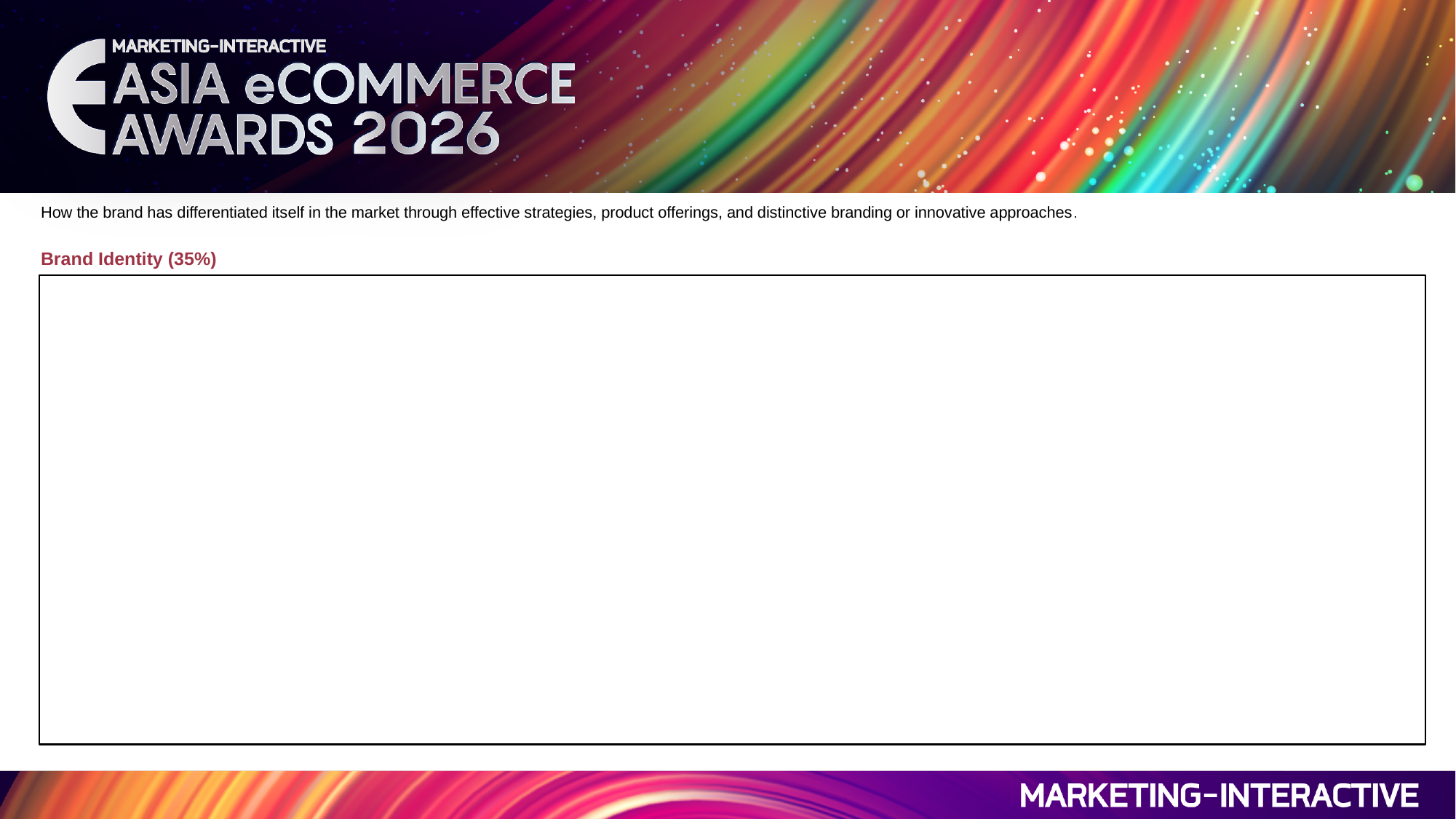

How the brand has differentiated itself in the market through effective strategies, product offerings, and distinctive branding or innovative approaches.
Brand Identity (35%)